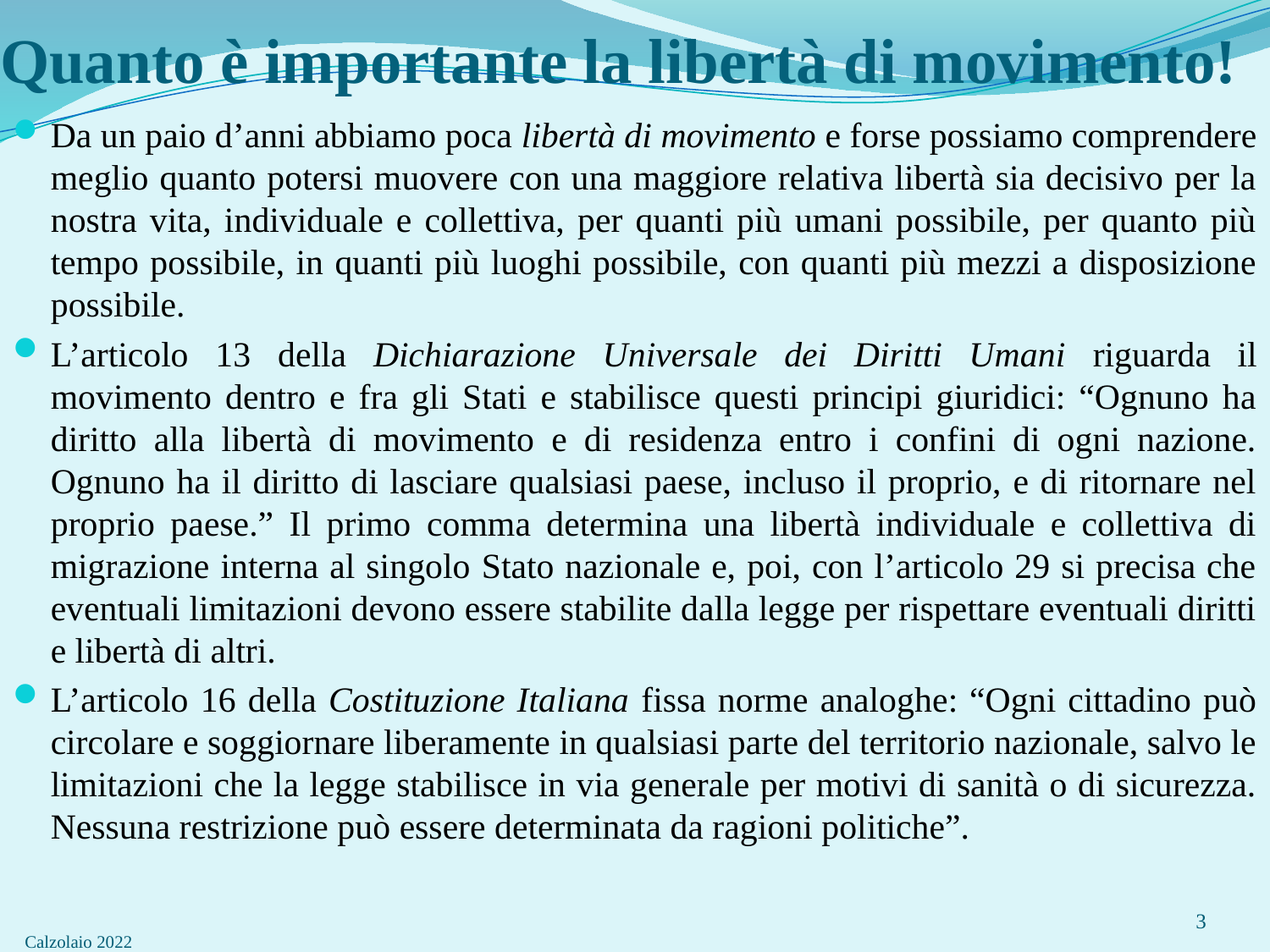

# Quanto è importante la libertà di movimento!
Da un paio d’anni abbiamo poca libertà di movimento e forse possiamo comprendere meglio quanto potersi muovere con una maggiore relativa libertà sia decisivo per la nostra vita, individuale e collettiva, per quanti più umani possibile, per quanto più tempo possibile, in quanti più luoghi possibile, con quanti più mezzi a disposizione possibile.
L’articolo 13 della Dichiarazione Universale dei Diritti Umani riguarda il movimento dentro e fra gli Stati e stabilisce questi principi giuridici: “Ognuno ha diritto alla libertà di movimento e di residenza entro i confini di ogni nazione. Ognuno ha il diritto di lasciare qualsiasi paese, incluso il proprio, e di ritornare nel proprio paese.” Il primo comma determina una libertà individuale e collettiva di migrazione interna al singolo Stato nazionale e, poi, con l’articolo 29 si precisa che eventuali limitazioni devono essere stabilite dalla legge per rispettare eventuali diritti e libertà di altri.
L’articolo 16 della Costituzione Italiana fissa norme analoghe: “Ogni cittadino può circolare e soggiornare liberamente in qualsiasi parte del territorio nazionale, salvo le limitazioni che la legge stabilisce in via generale per motivi di sanità o di sicurezza. Nessuna restrizione può essere determinata da ragioni politiche”.
Calzolaio 2022
3